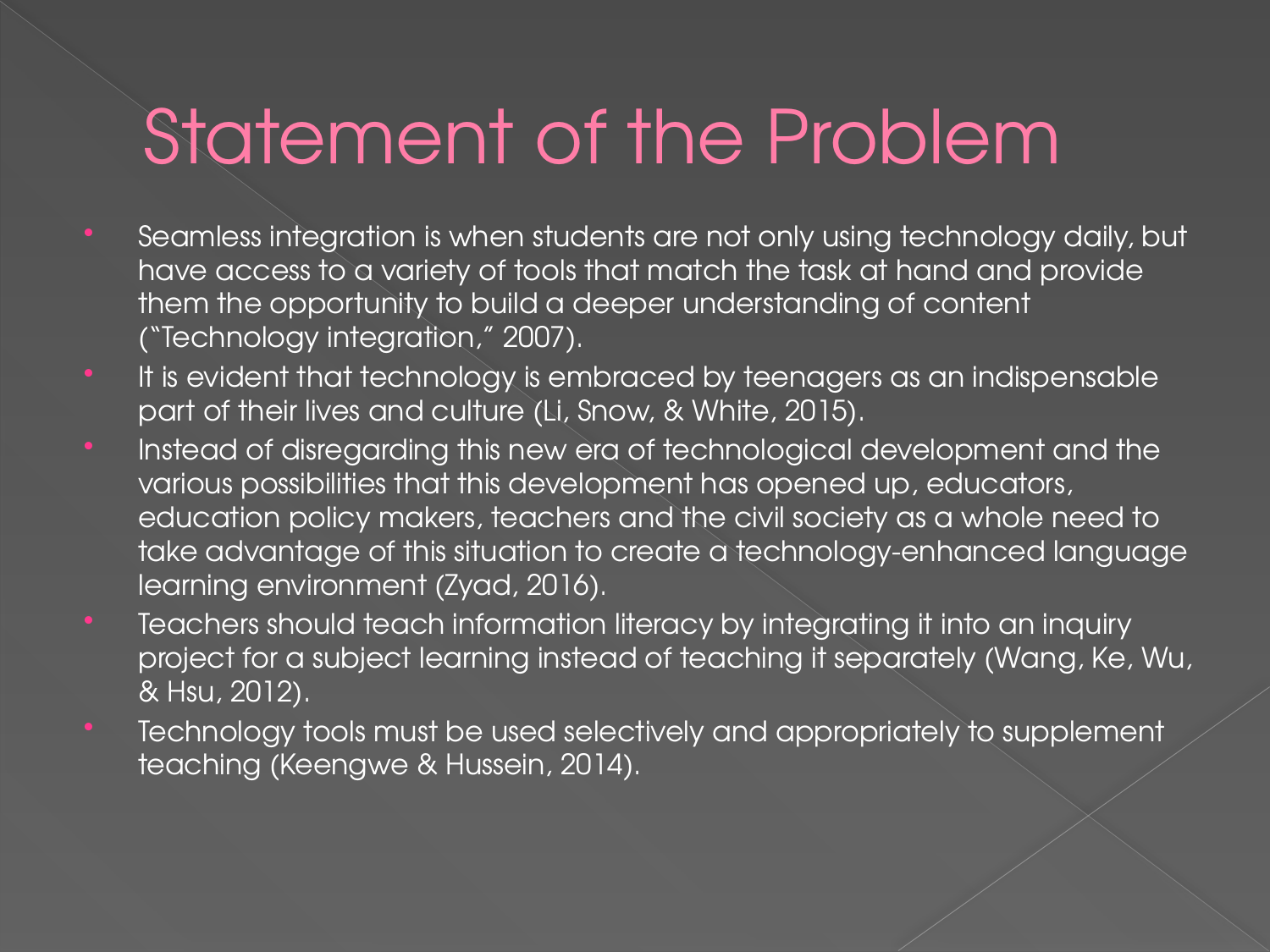

# Statement of the Problem
Seamless integration is when students are not only using technology daily, but have access to a variety of tools that match the task at hand and provide them the opportunity to build a deeper understanding of content (“Technology integration,” 2007).
It is evident that technology is embraced by teenagers as an indispensable part of their lives and culture (Li, Snow, & White, 2015).
Instead of disregarding this new era of technological development and the various possibilities that this development has opened up, educators, education policy makers, teachers and the civil society as a whole need to take advantage of this situation to create a technology-enhanced language learning environment (Zyad, 2016).
Teachers should teach information literacy by integrating it into an inquiry project for a subject learning instead of teaching it separately (Wang, Ke, Wu, & Hsu, 2012).
Technology tools must be used selectively and appropriately to supplement teaching (Keengwe & Hussein, 2014).